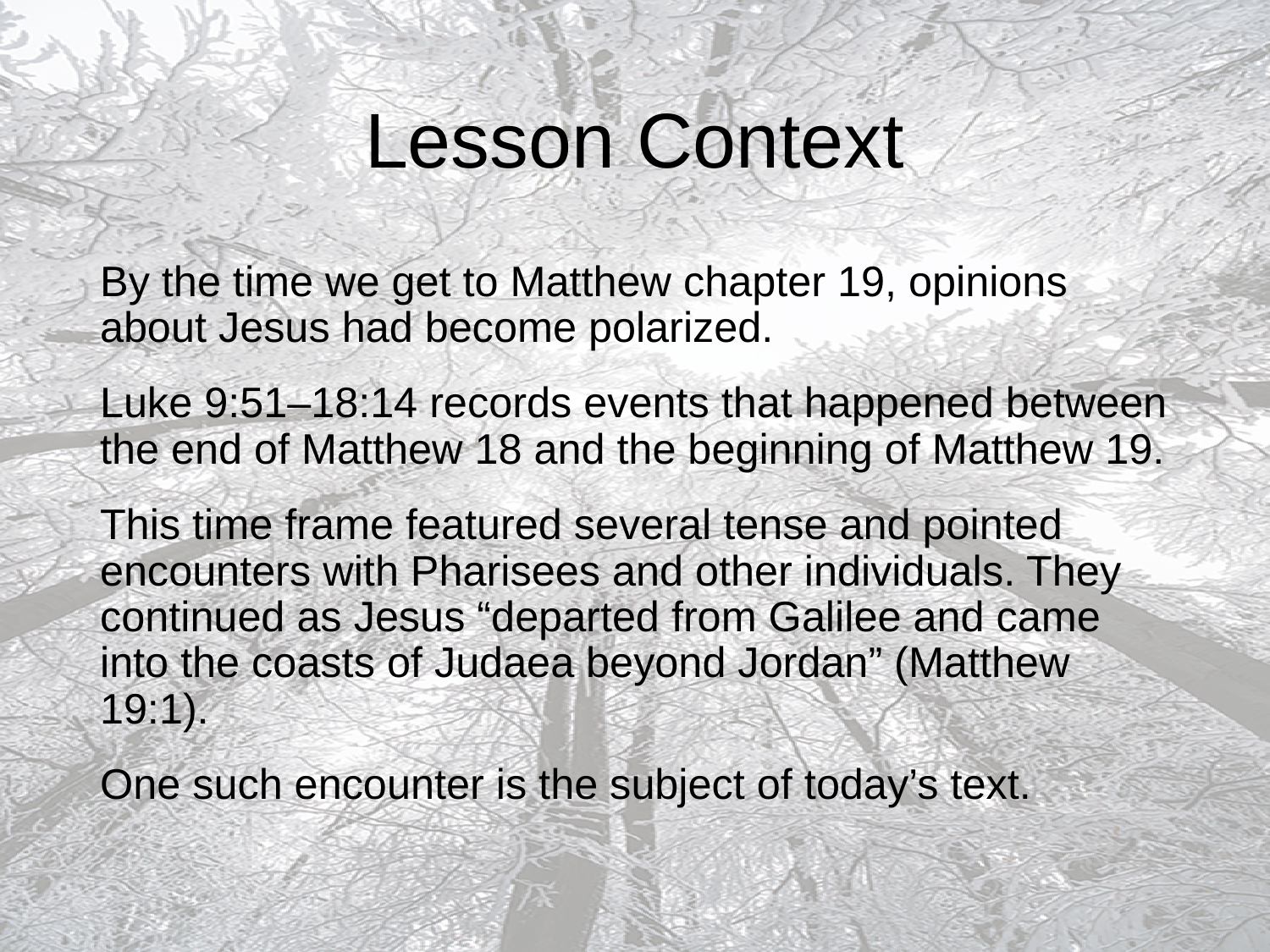

# Lesson Context
By the time we get to Matthew chapter 19, opinions about Jesus had become polarized.
Luke 9:51–18:14 records events that happened between the end of Matthew 18 and the beginning of Matthew 19.
This time frame featured several tense and pointed encounters with Pharisees and other individuals. They continued as Jesus “departed from Galilee and came into the coasts of Judaea beyond Jordan” (Matthew 19:1).
One such encounter is the subject of today’s text.